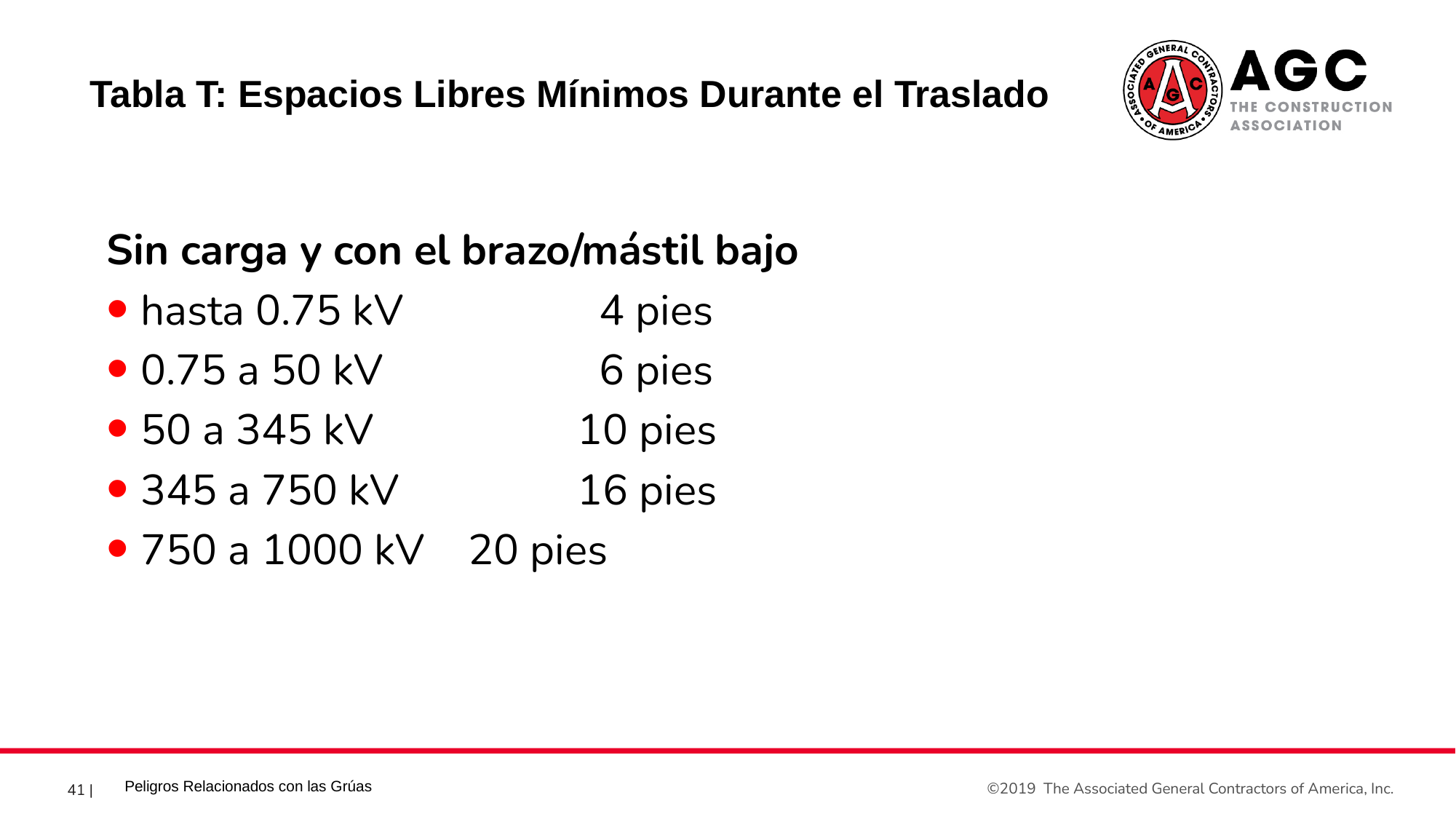

Tabla T: Espacios Libres Mínimos Durante el Traslado

Sin carga y con el brazo/mástil bajo
hasta 0.75 kV		  4 pies
0.75 a 50 kV	 	  6 pies
50 a 345 kV	 	10 pies
345 a 750 kV 		16 pies
750 a 1000 kV	20 pies
Peligros Relacionados con las Grúas